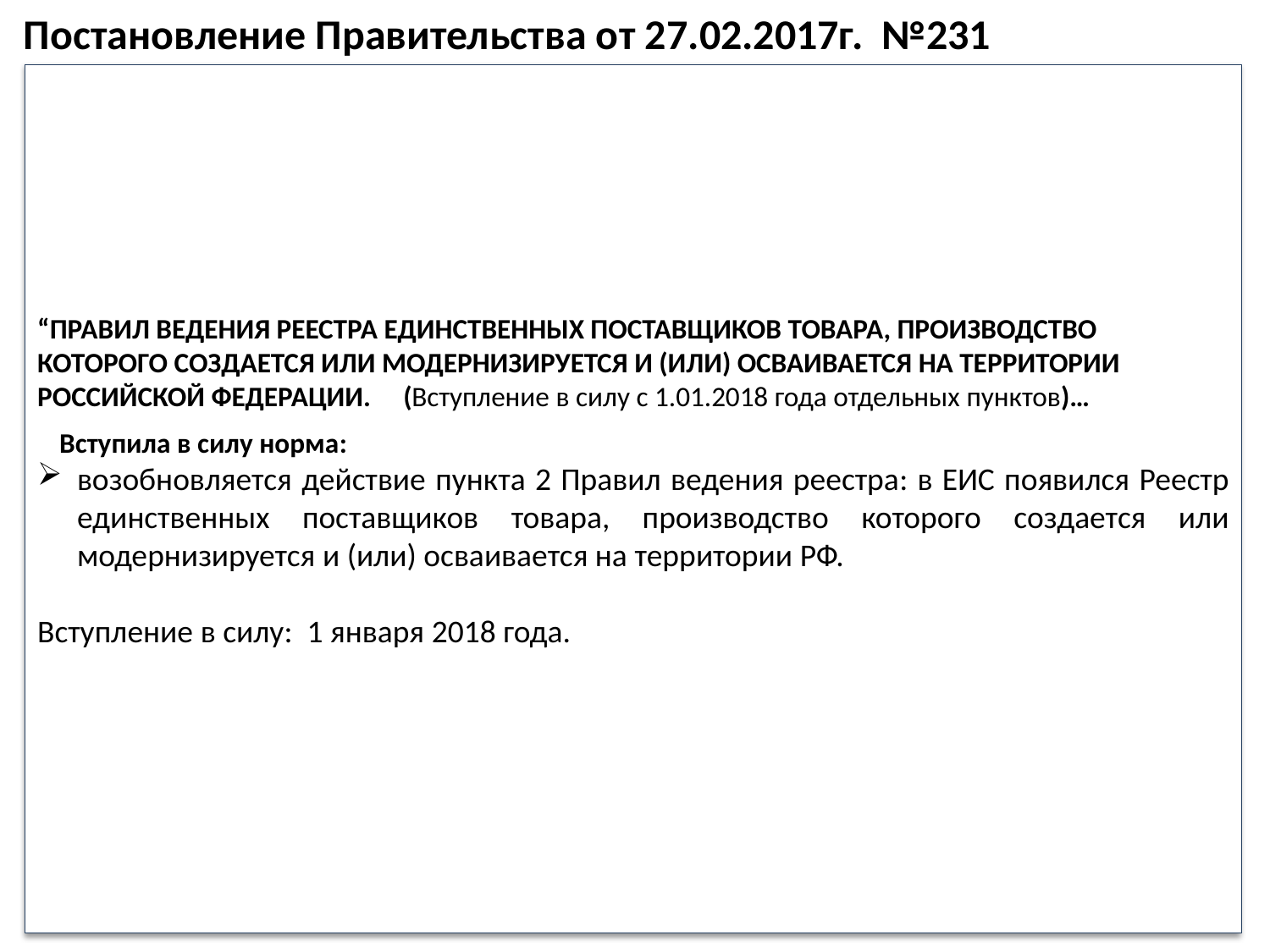

Постановление Правительства от 27.02.2017г.  №231
“ПРАВИЛ ВЕДЕНИЯ РЕЕСТРА ЕДИНСТВЕННЫХ ПОСТАВЩИКОВ ТОВАРА, ПРОИЗВОДСТВО КОТОРОГО СОЗДАЕТСЯ ИЛИ МОДЕРНИЗИРУЕТСЯ И (ИЛИ) ОСВАИВАЕТСЯ НА ТЕРРИТОРИИ РОССИЙСКОЙ ФЕДЕРАЦИИ.     (Вступление в силу с 1.01.2018 года отдельных пунктов)…

    Вступила в силу норма:
возобновляется действие пункта 2 Правил ведения реестра: в ЕИС появился Реестр единственных поставщиков товара, производство которого создается или модернизируется и (или) осваивается на территории РФ.

Вступление в силу:  1 января 2018 года.

26